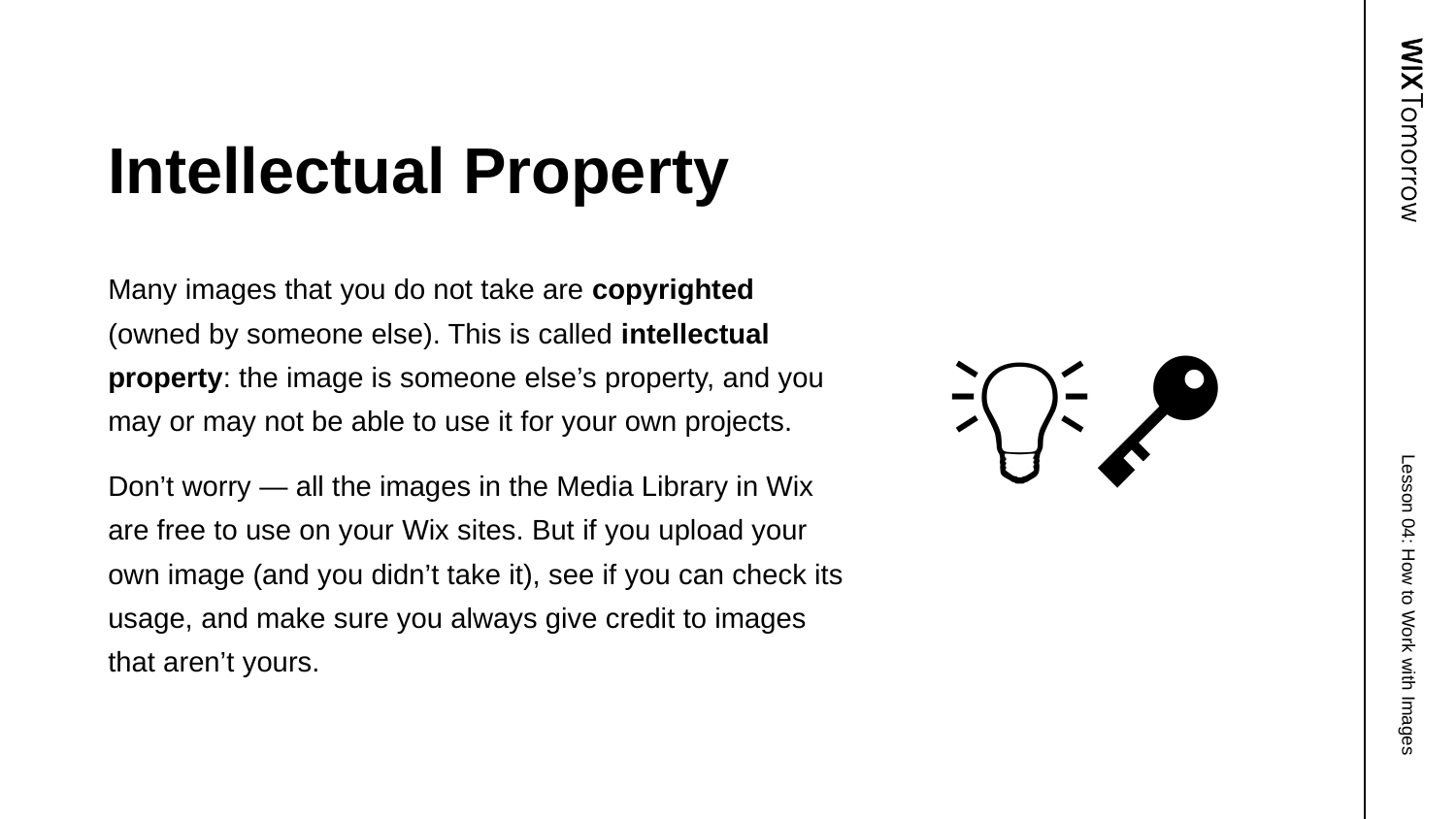

Intellectual Property
Many images that you do not take are copyrighted (owned by someone else). This is called intellectual property: the image is someone else’s property, and you may or may not be able to use it for your own projects.
Don’t worry — all the images in the Media Library in Wix are free to use on your Wix sites. But if you upload your own image (and you didn’t take it), see if you can check its usage, and make sure you always give credit to images that aren’t yours.
💡🔑